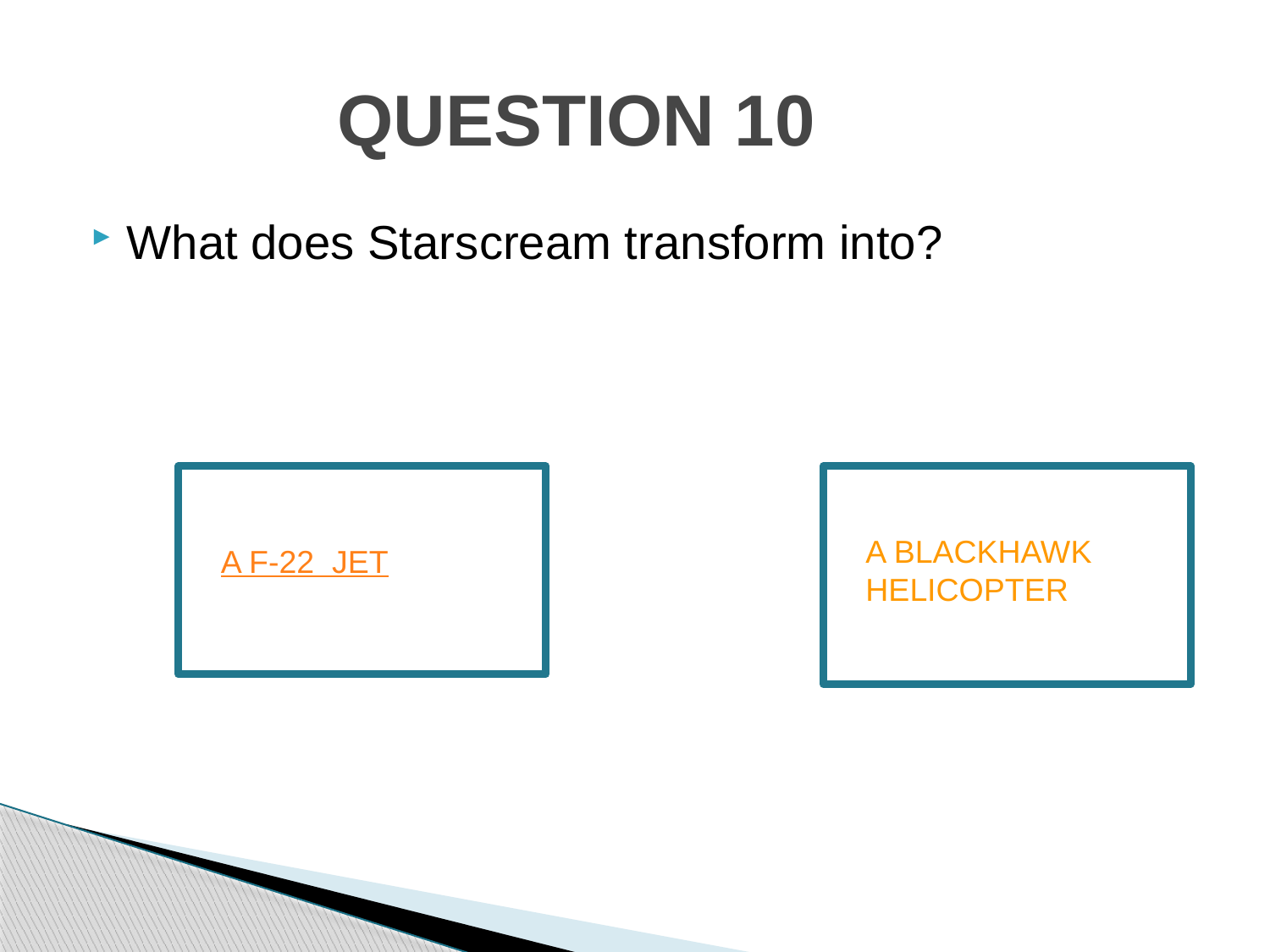

# QUESTION 10
What does Starscream transform into?

A BLACKHAWK HELICOPTER
A F-22  JET